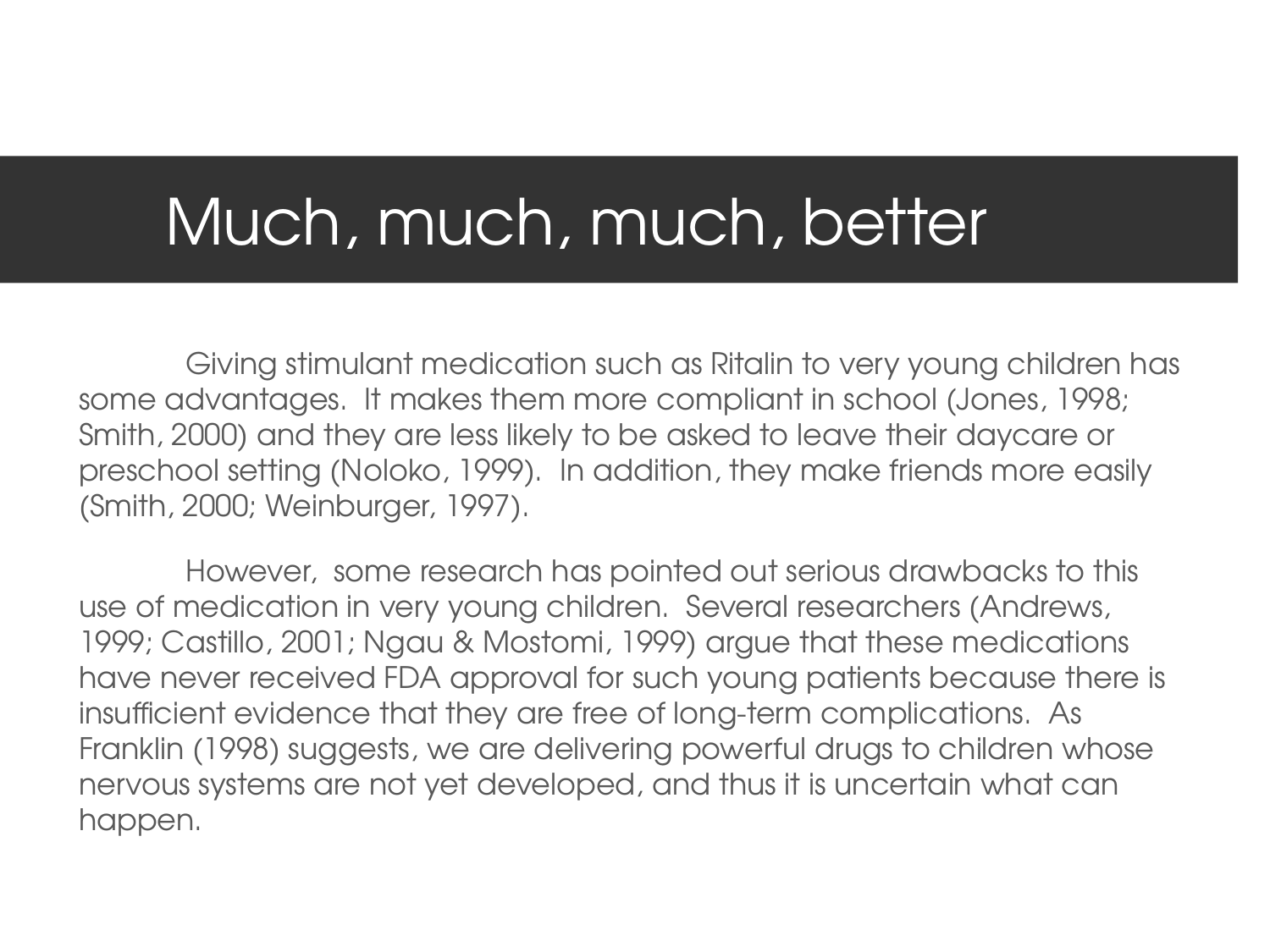

# Much, much, much, better
	Giving stimulant medication such as Ritalin to very young children has some advantages.  It makes them more compliant in school (Jones, 1998; Smith, 2000) and they are less likely to be asked to leave their daycare or preschool setting (Noloko, 1999).  In addition, they make friends more easily (Smith, 2000; Weinburger, 1997).
	However,  some research has pointed out serious drawbacks to this use of medication in very young children.  Several researchers (Andrews, 1999; Castillo, 2001; Ngau & Mostomi, 1999) argue that these medications have never received FDA approval for such young patients because there is insufficient evidence that they are free of long-term complications.  As Franklin (1998) suggests, we are delivering powerful drugs to children whose nervous systems are not yet developed, and thus it is uncertain what can happen.